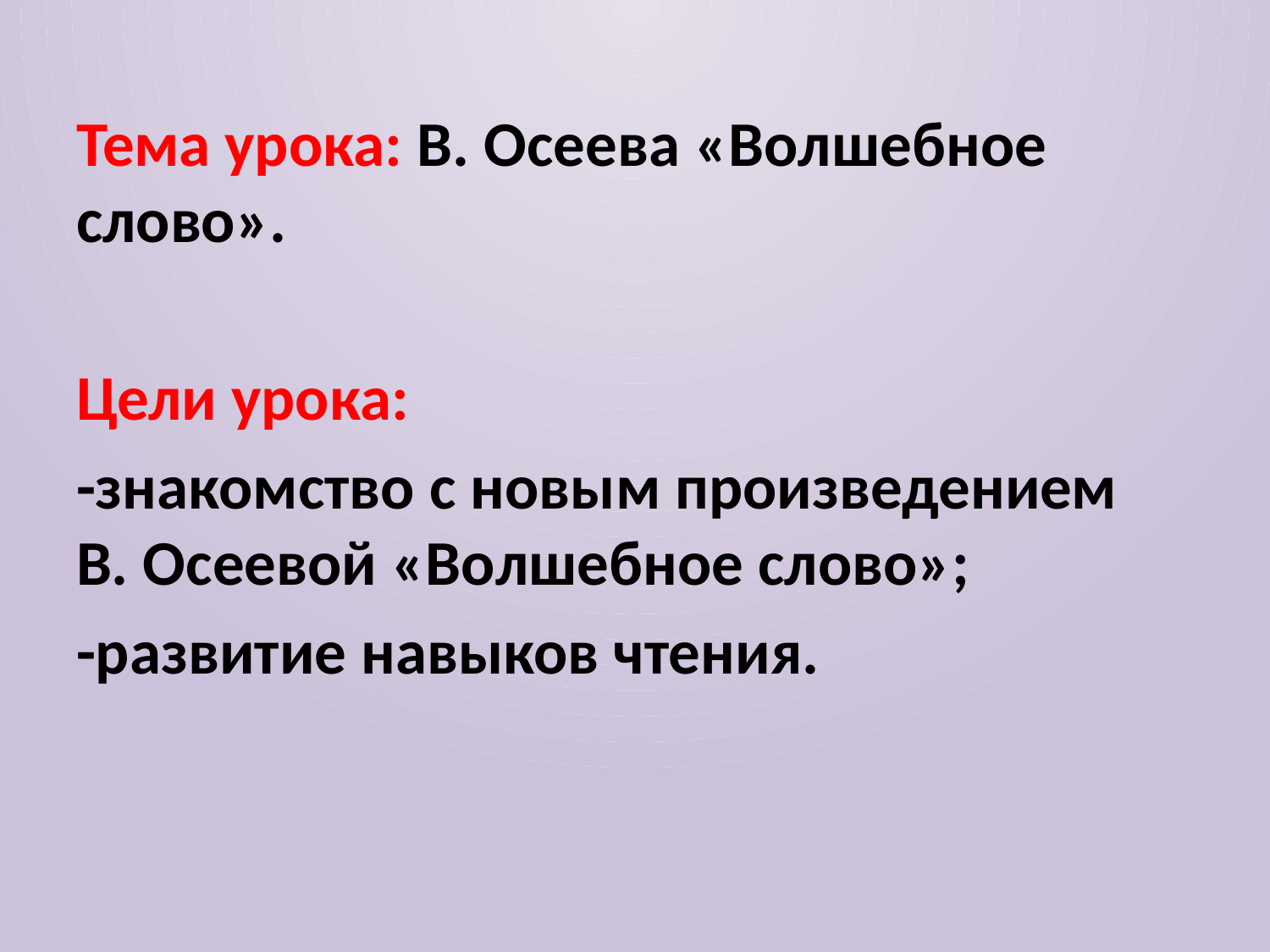

Тема урока: В. Осеева «Волшебное слово».

Цели урока:
-знакомство с новым произведением  В. Осеевой «Волшебное слово»;
-развитие навыков чтения.